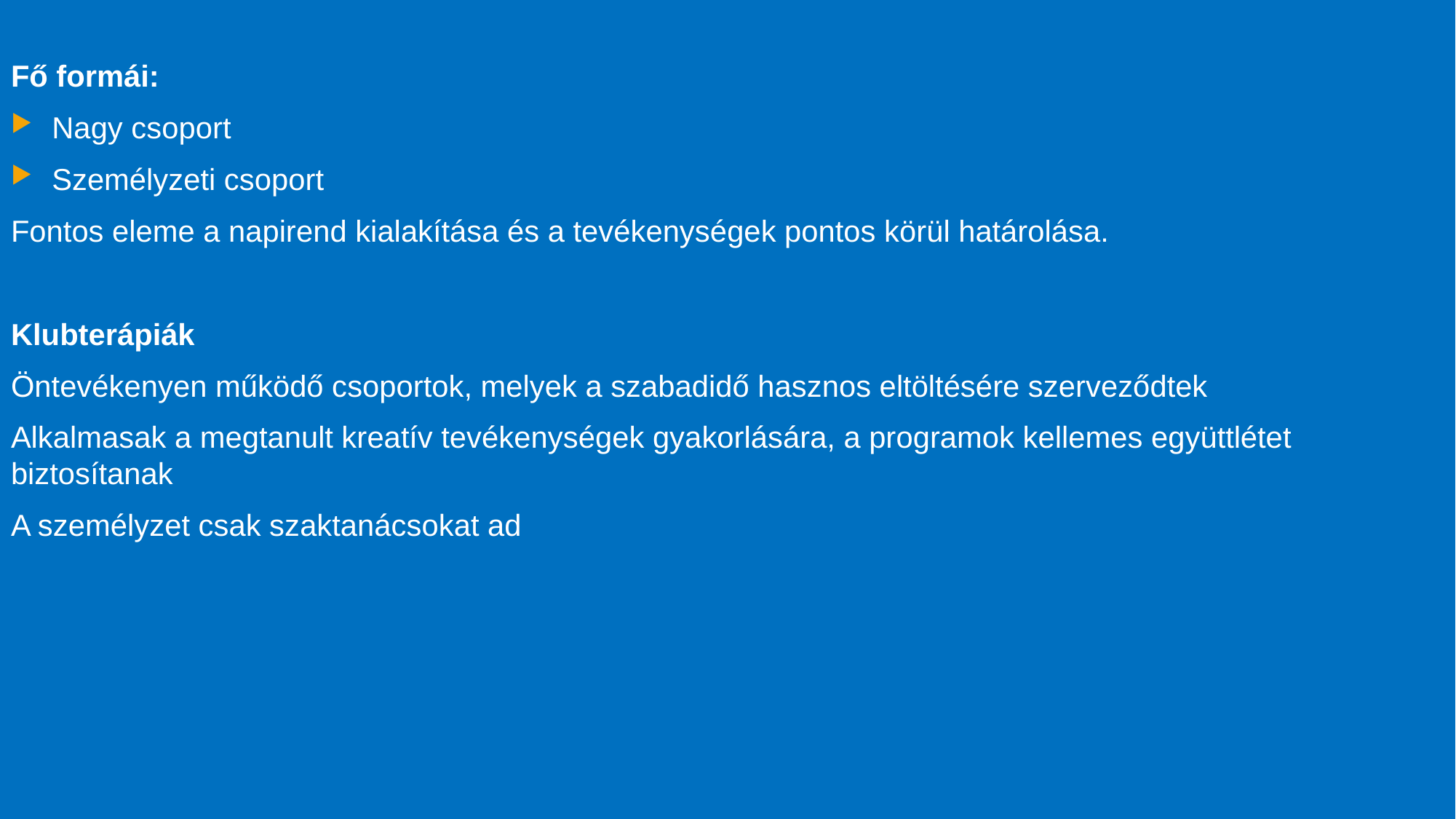

Fő formái:
Nagy csoport
Személyzeti csoport
Fontos eleme a napirend kialakítása és a tevékenységek pontos körül határolása.

Klubterápiák
Öntevékenyen működő csoportok, melyek a szabadidő hasznos eltöltésére szerveződtek
Alkalmasak a megtanult kreatív tevékenységek gyakorlására, a programok kellemes együttlétet biztosítanak
A személyzet csak szaktanácsokat ad